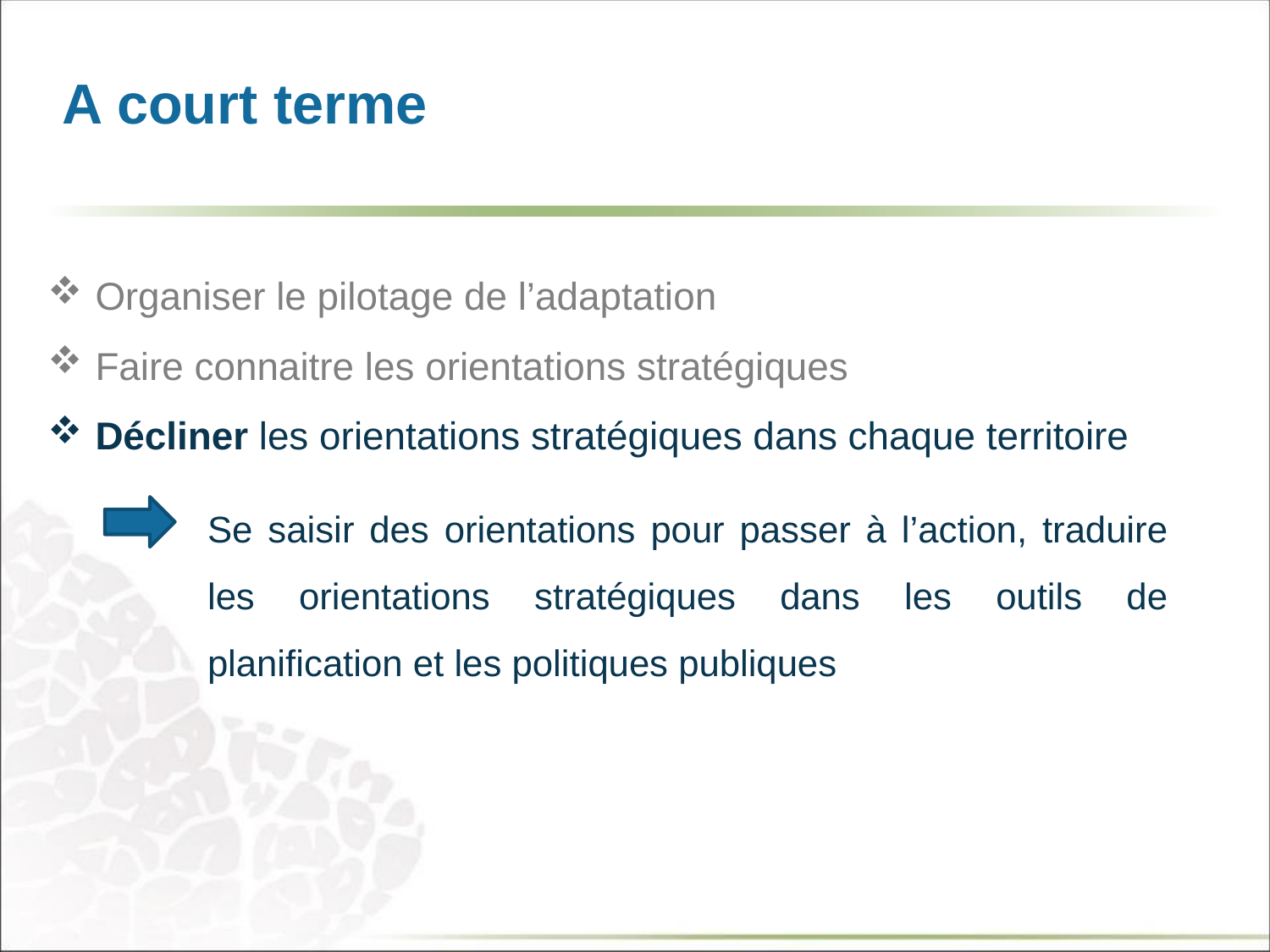

# A court terme
Organiser le pilotage de l’adaptation
Faire connaitre les orientations stratégiques
Décliner les orientations stratégiques dans chaque territoire
Se saisir des orientations pour passer à l’action, traduire les orientations stratégiques dans les outils de planification et les politiques publiques